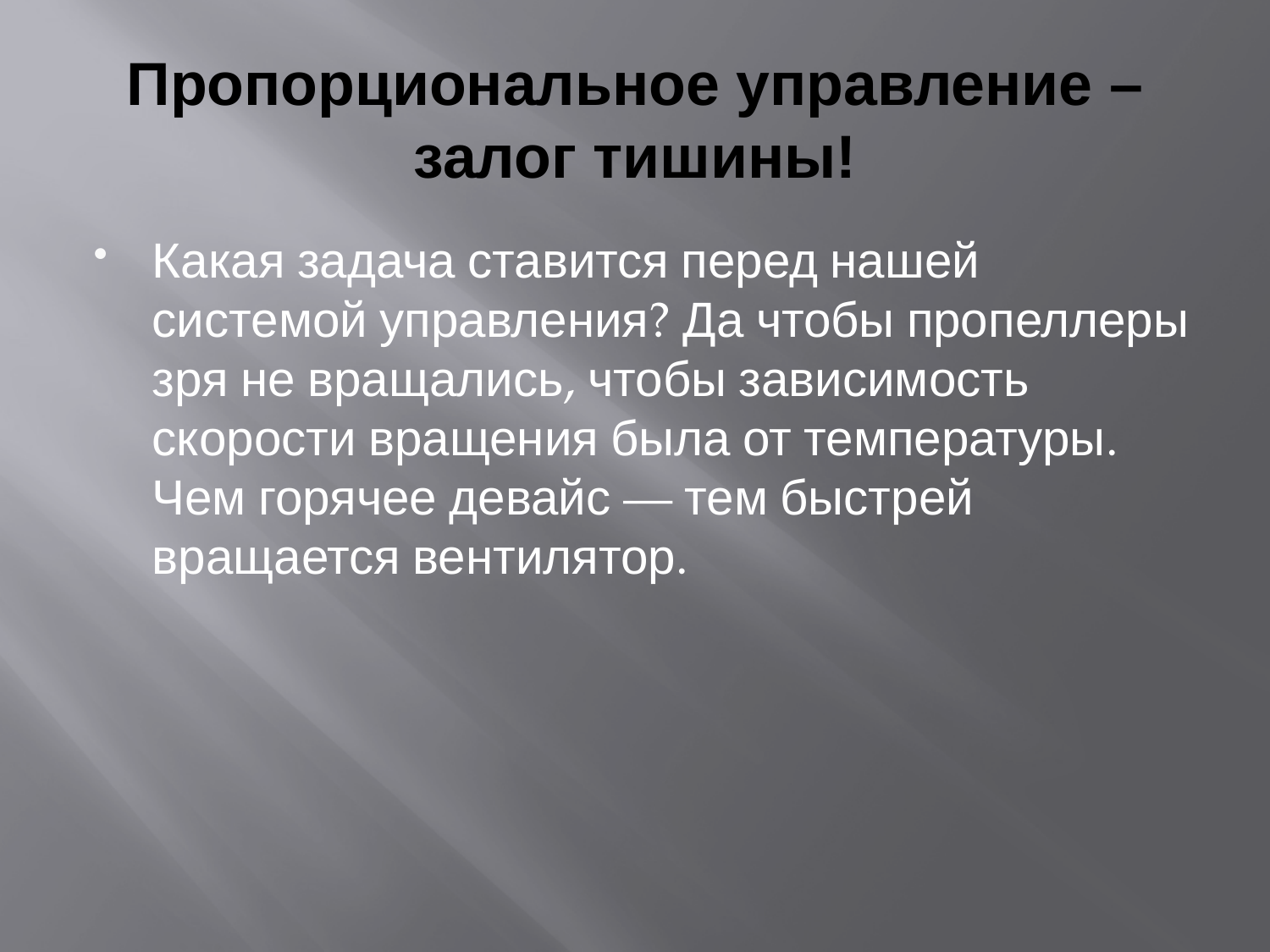

# Пропорциональное управление – залог тишины!
Какая задача ставится перед нашей системой управления? Да чтобы пропеллеры зря не вращались, чтобы зависимость скорости вращения была от температуры. Чем горячее девайс — тем быстрей вращается вентилятор.